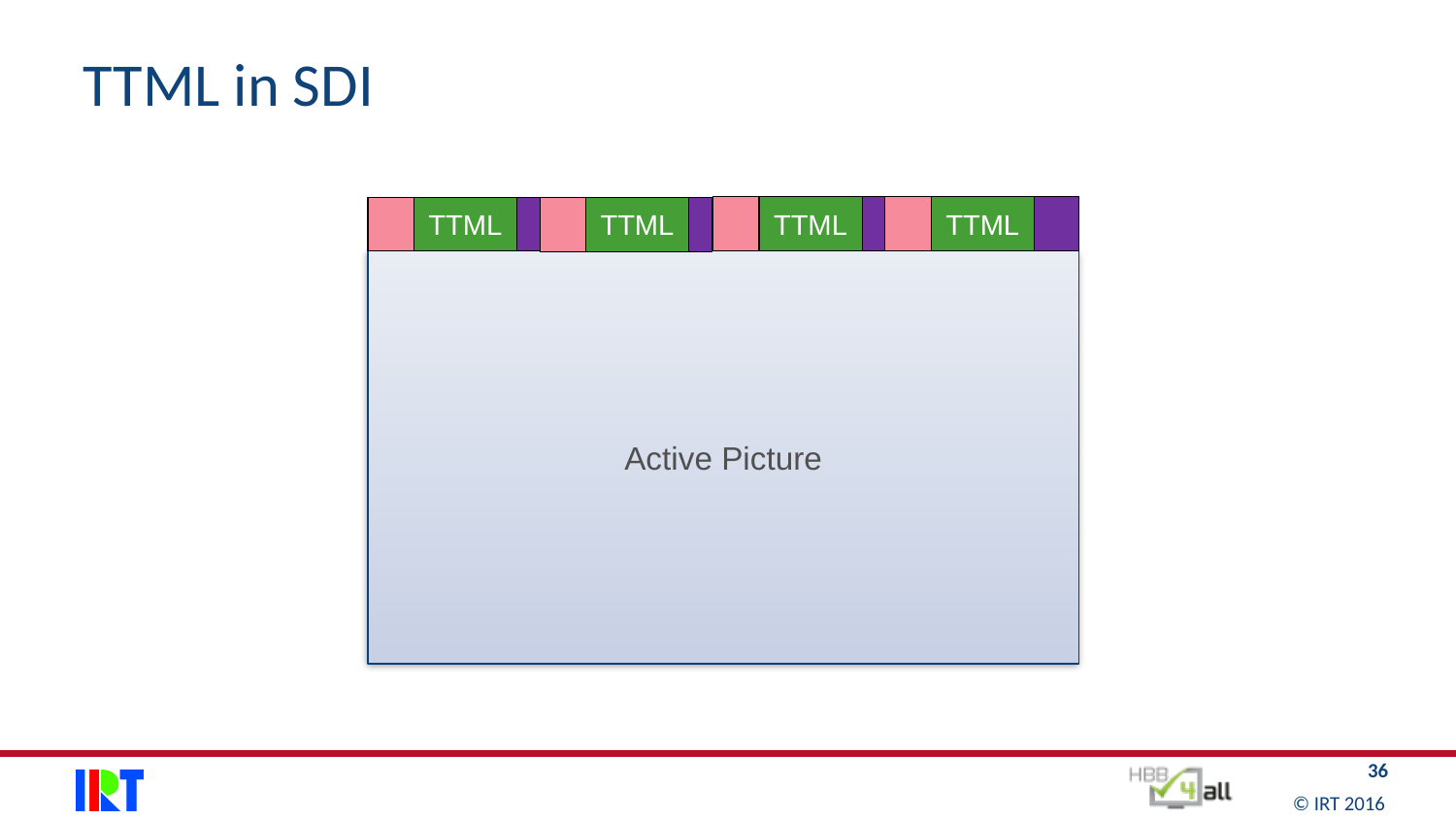

TTML in SDI

TTML

TTML

TTML

TTML

Active Picture